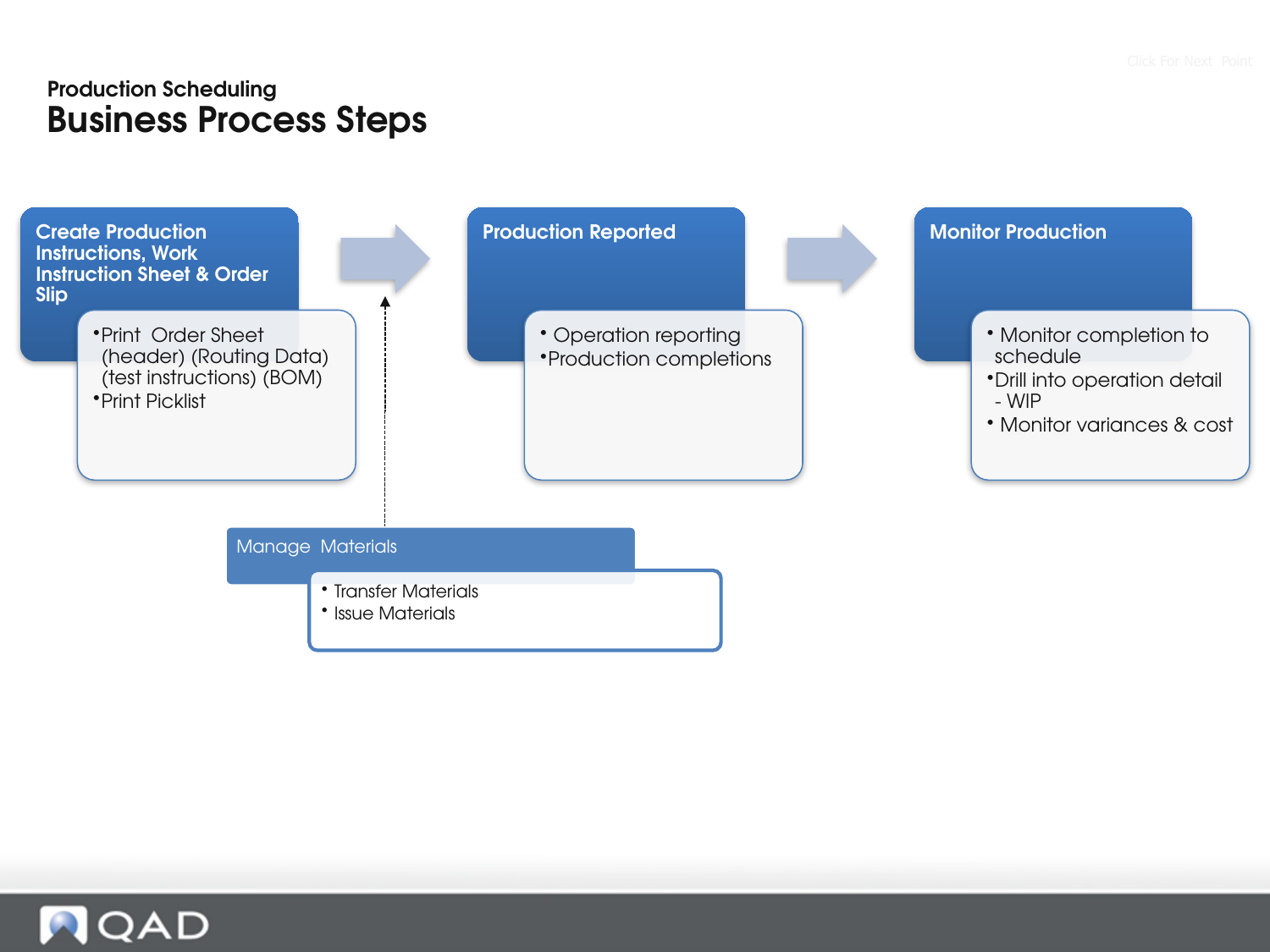

Click For Next  Point
Production Scheduling
Business Process Steps
Create Production Instructions, Work Instruction Sheet & Order Slip
Print  Order Sheet  (header) (Routing Data) (test instructions) (BOM)
Print Picklist

Production Reported
 Operation reporting
Production completions

Monitor Production
 Monitor completion to schedule
Drill into operation detail - WIP
 Monitor variances & cost
Manage  Materials
 Transfer Materials
 Issue Materials